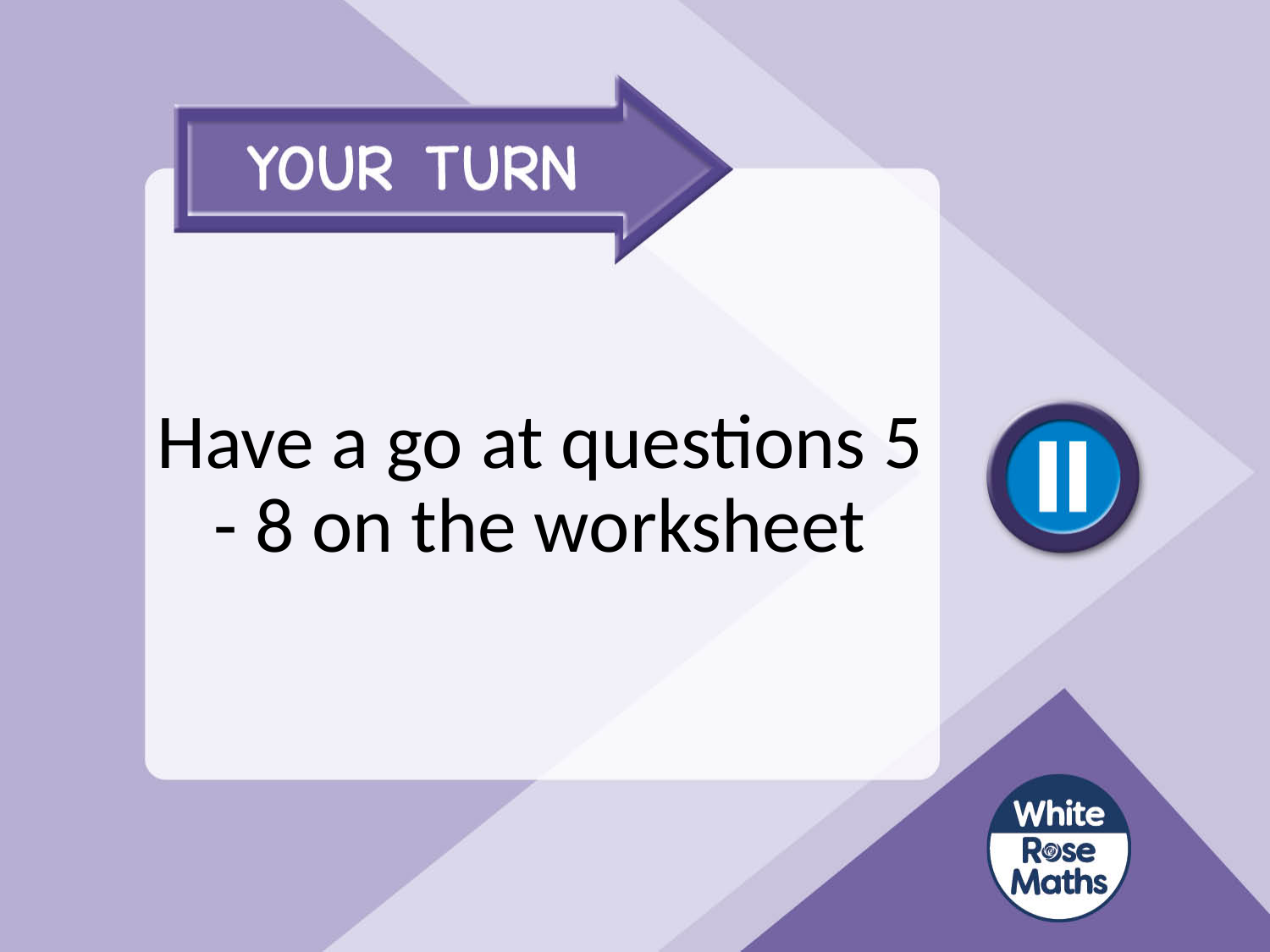

# Have a go at questions 5 - 8 on the worksheet